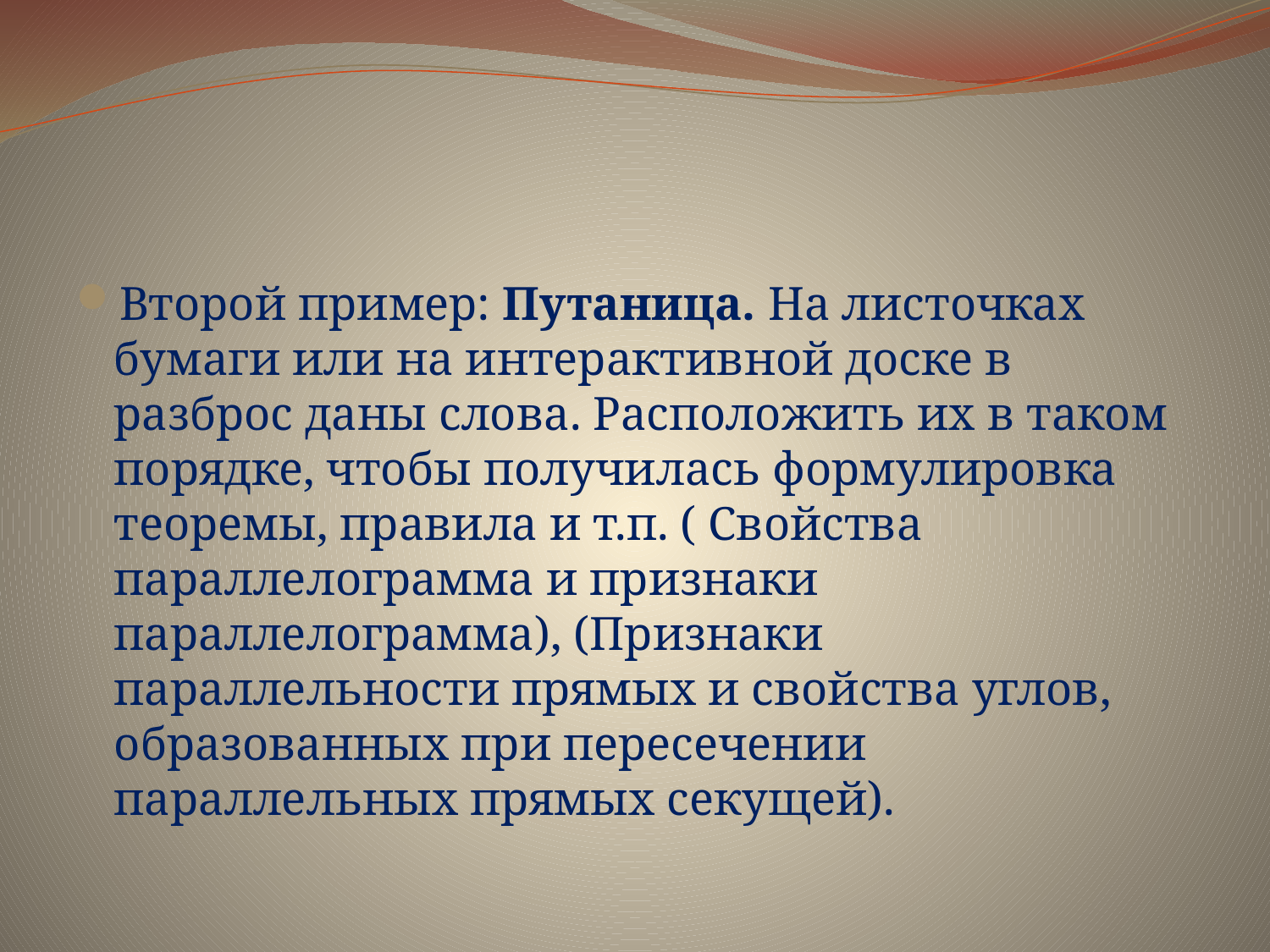

#
Второй пример: Путаница. На листочках бумаги или на интерактивной доске в разброс даны слова. Расположить их в таком порядке, чтобы получилась формулировка теоремы, правила и т.п. ( Свойства параллелограмма и признаки параллелограмма), (Признаки параллельности прямых и свойства углов, образованных при пересечении параллельных прямых секущей).